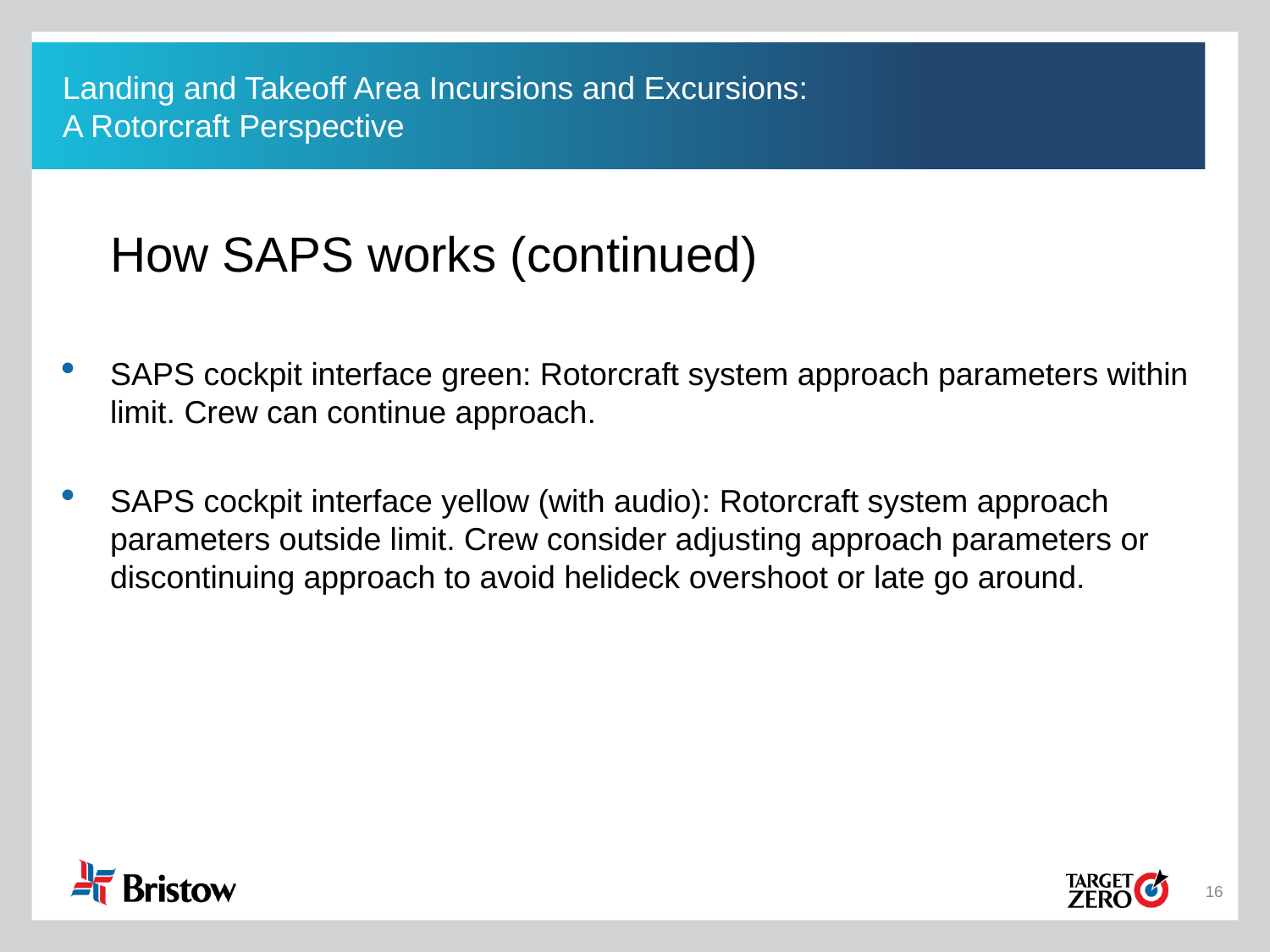

Landing and Takeoff Area Incursions and Excursions:
A Rotorcraft Perspective
	How SAPS works (continued)

SAPS cockpit interface green: Rotorcraft system approach parameters within limit. Crew can continue approach.

SAPS cockpit interface yellow (with audio): Rotorcraft system approach parameters outside limit. Crew consider adjusting approach parameters or discontinuing approach to avoid helideck overshoot or late go around.